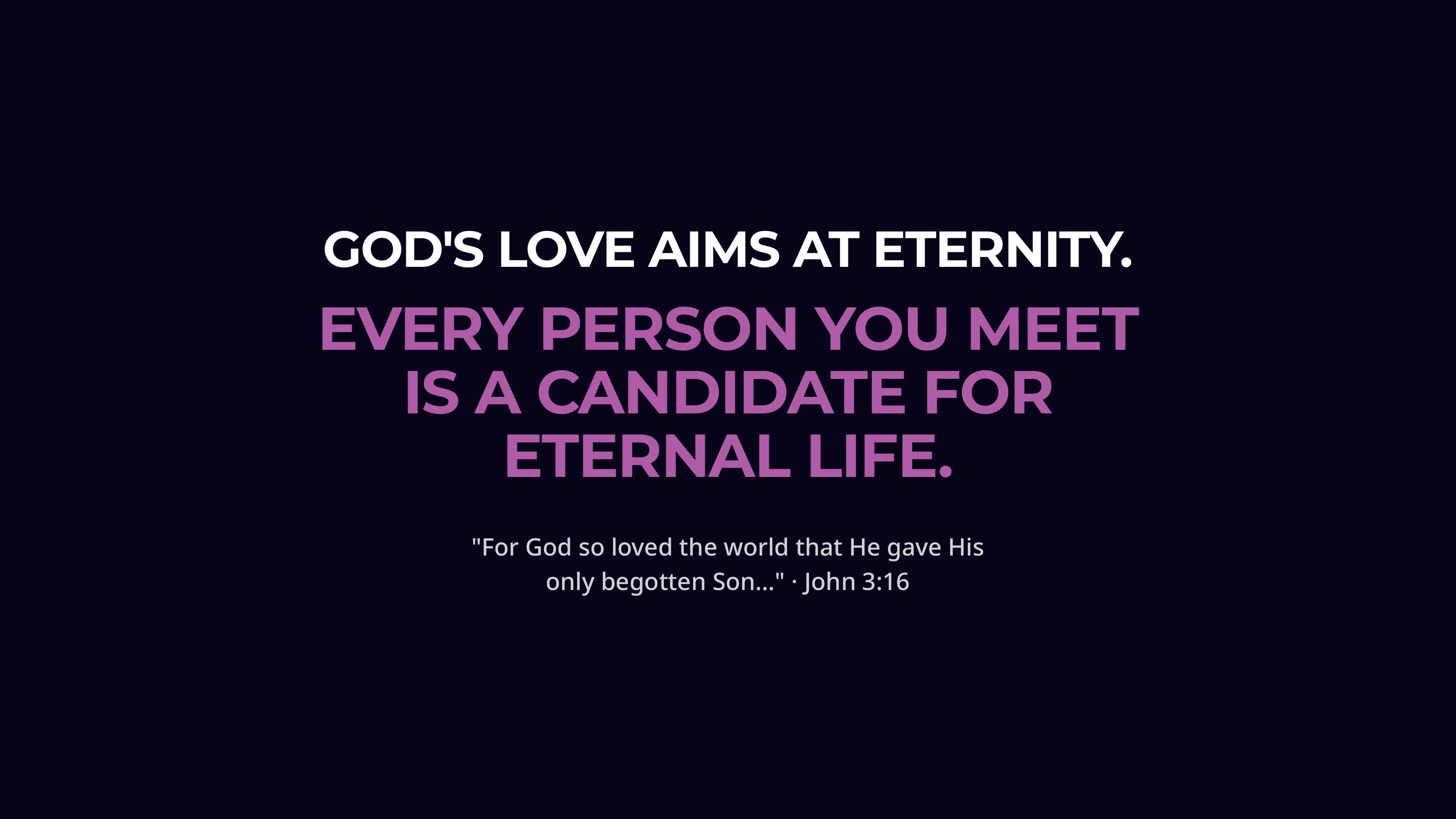

GOD'S LOVE AIMS AT ETERNITY.
EVERY PERSON YOU MEET IS A CANDIDATE FOR ETERNAL LIFE.
"For God so loved the world that He gave His only begotten Son…" · John 3:16